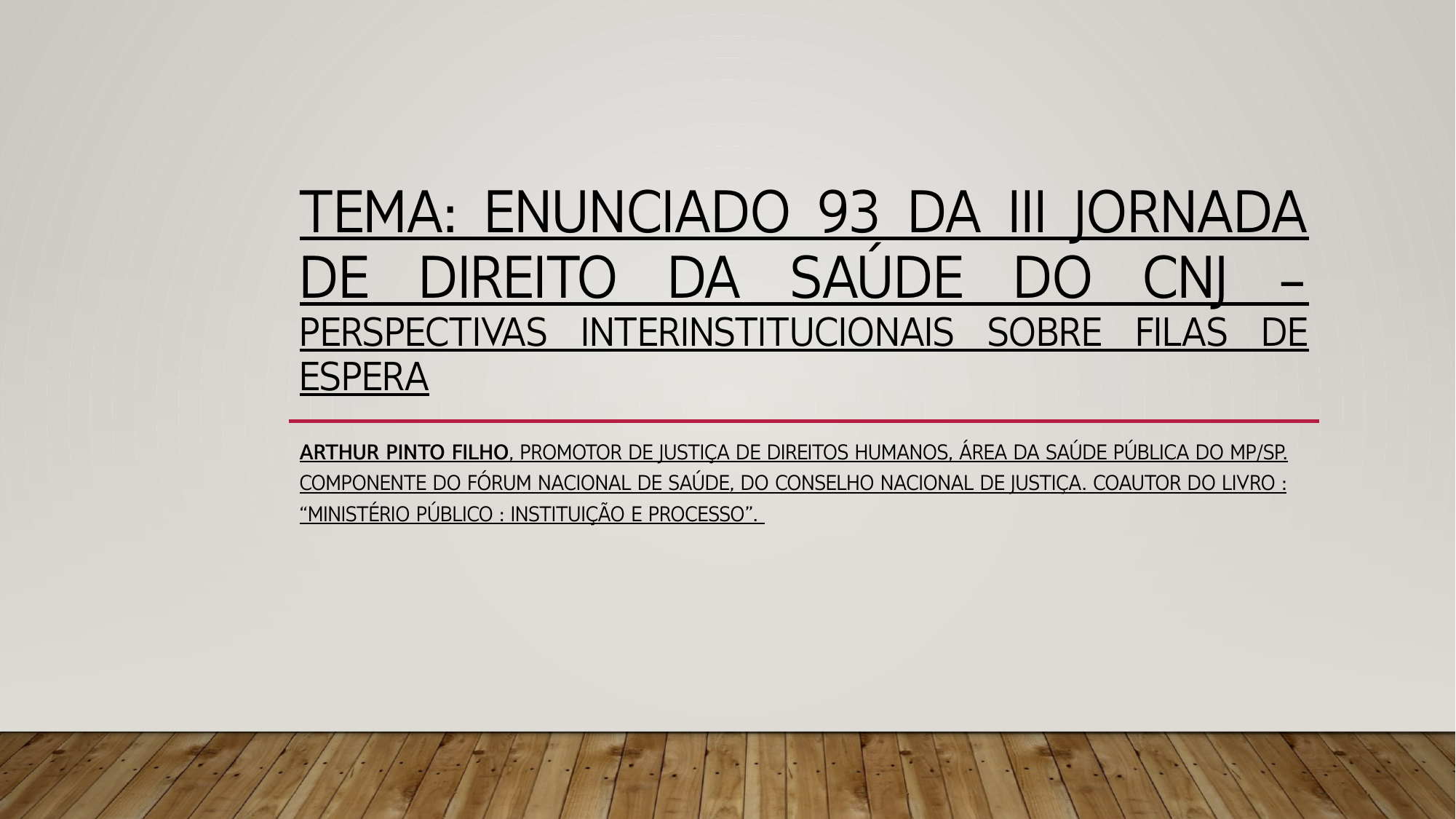

# Tema: Enunciado 93 da III Jornada de Direito da Saúde do CNJ – perspectivas interinstitucionais sobre filas de espera
Arthur Pinto Filho, promotor de Justiça de Direitos Humanos, área da saúde pública do MP/SP. Componente do Fórum Nacional de Saúde, do Conselho Nacional de Justiça. Coautor do livro : “Ministério Público : Instituição e Processo”.